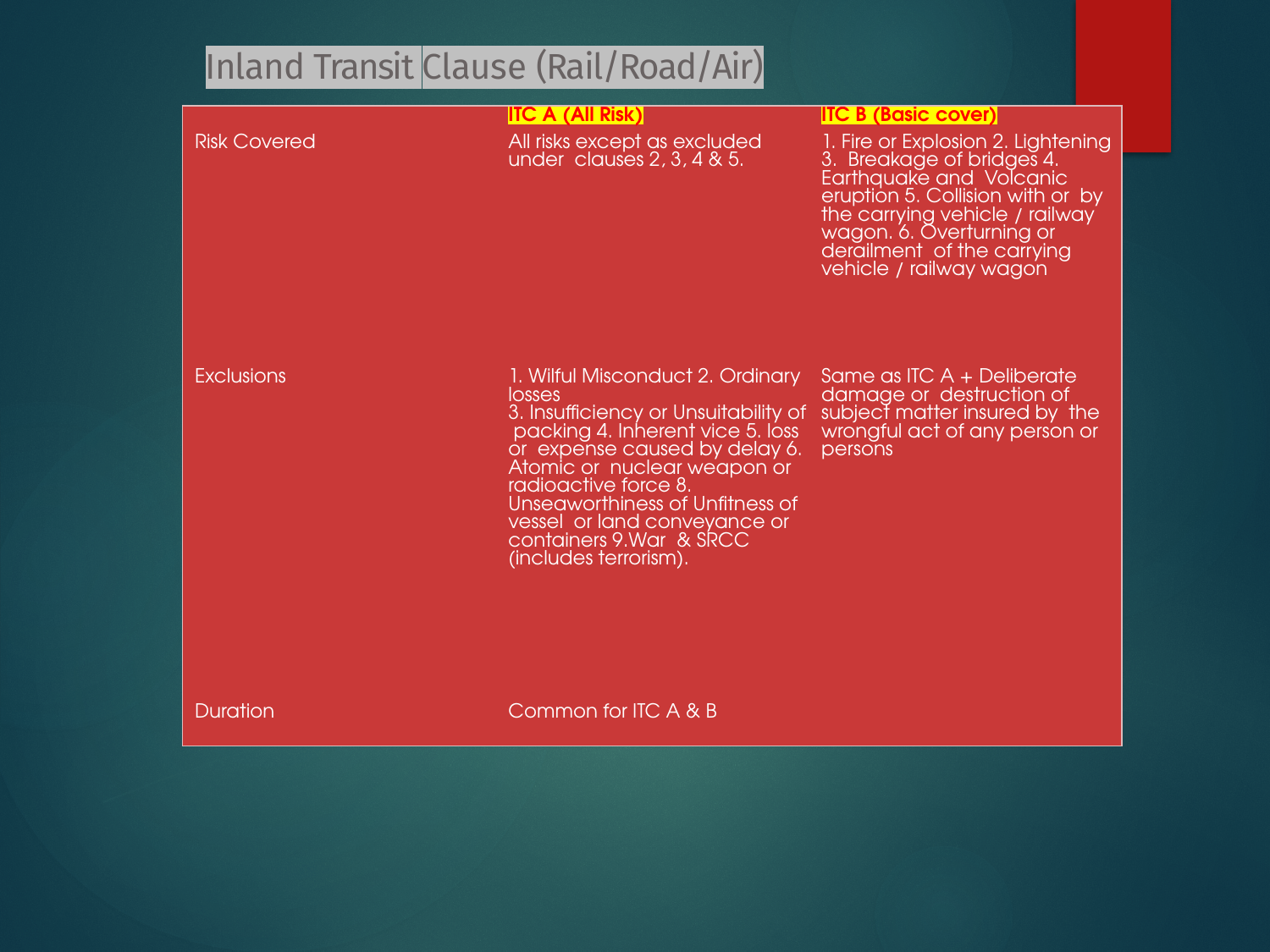

# Inland Transit Clause (Rail/Road/Air)
|  | ITC A (All Risk) | ITC B (Basic cover) |
| --- | --- | --- |
| Risk Covered | All risks except as excluded under clauses 2, 3, 4 & 5. | 1. Fire or Explosion 2. Lightening 3. Breakage of bridges 4. Earthquake and Volcanic eruption 5. Collision with or by the carrying vehicle / railway wagon. 6. Overturning or derailment of the carrying vehicle / railway wagon |
| Exclusions | 1. Wilful Misconduct 2. Ordinary losses 3. Insufficiency or Unsuitability of packing 4. Inherent vice 5. loss or expense caused by delay 6. Atomic or nuclear weapon or radioactive force 8. Unseaworthiness of Unfitness of vessel or land conveyance or containers 9.War & SRCC (includes terrorism). | Same as ITC A + Deliberate damage or destruction of subject matter insured by the wrongful act of any person or persons |
| Duration | Common for ITC A & B |  |